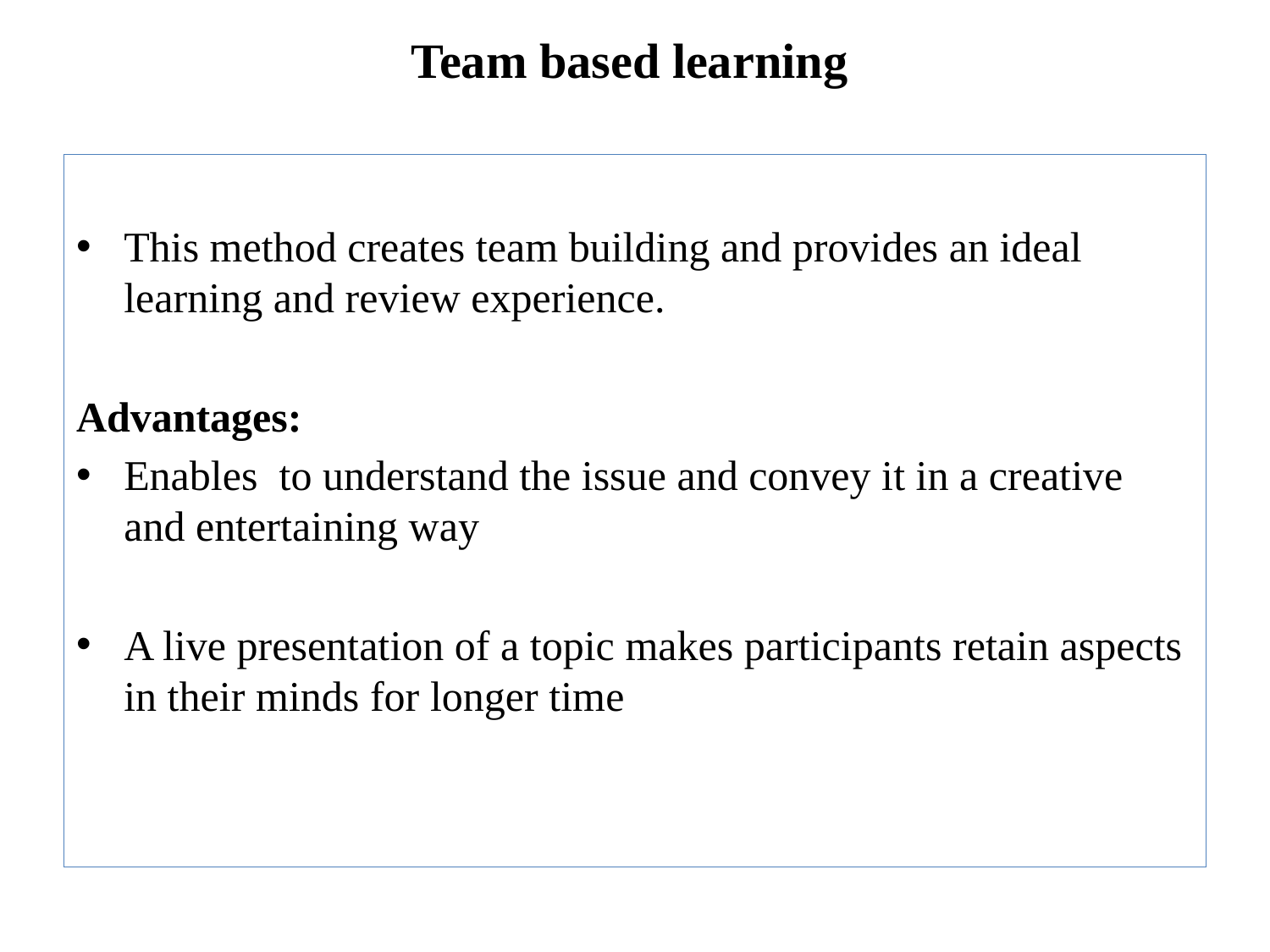

Team based learning

This method creates team building and provides an ideal learning and review experience.

Advantages:
Enables  to understand the issue and convey it in a creative and entertaining way

A live presentation of a topic makes participants retain aspects in their minds for longer time